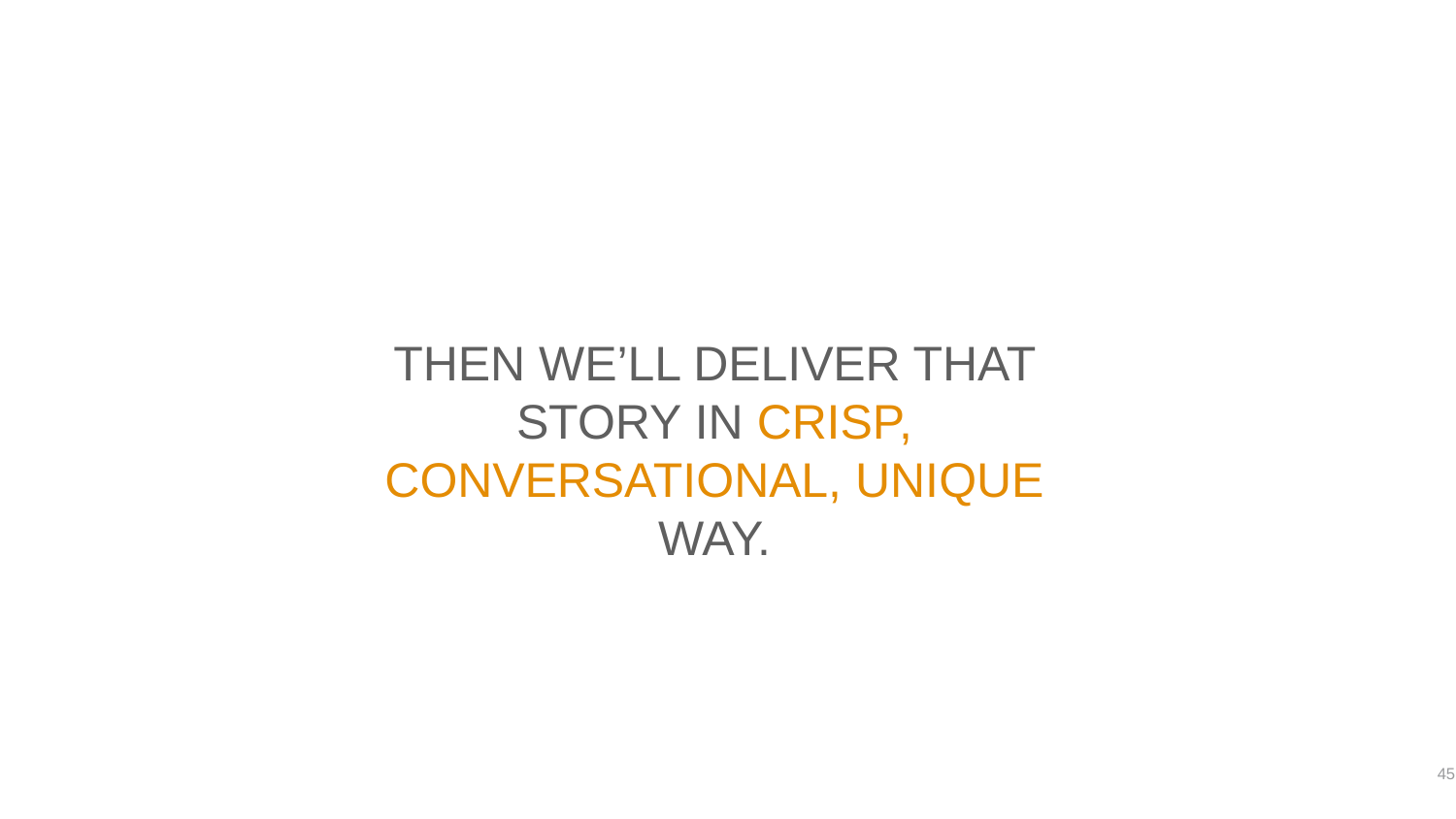

THEN WE’LL DELIVER THAT STORY IN CRISP, CONVERSATIONAL, UNIQUE WAY.